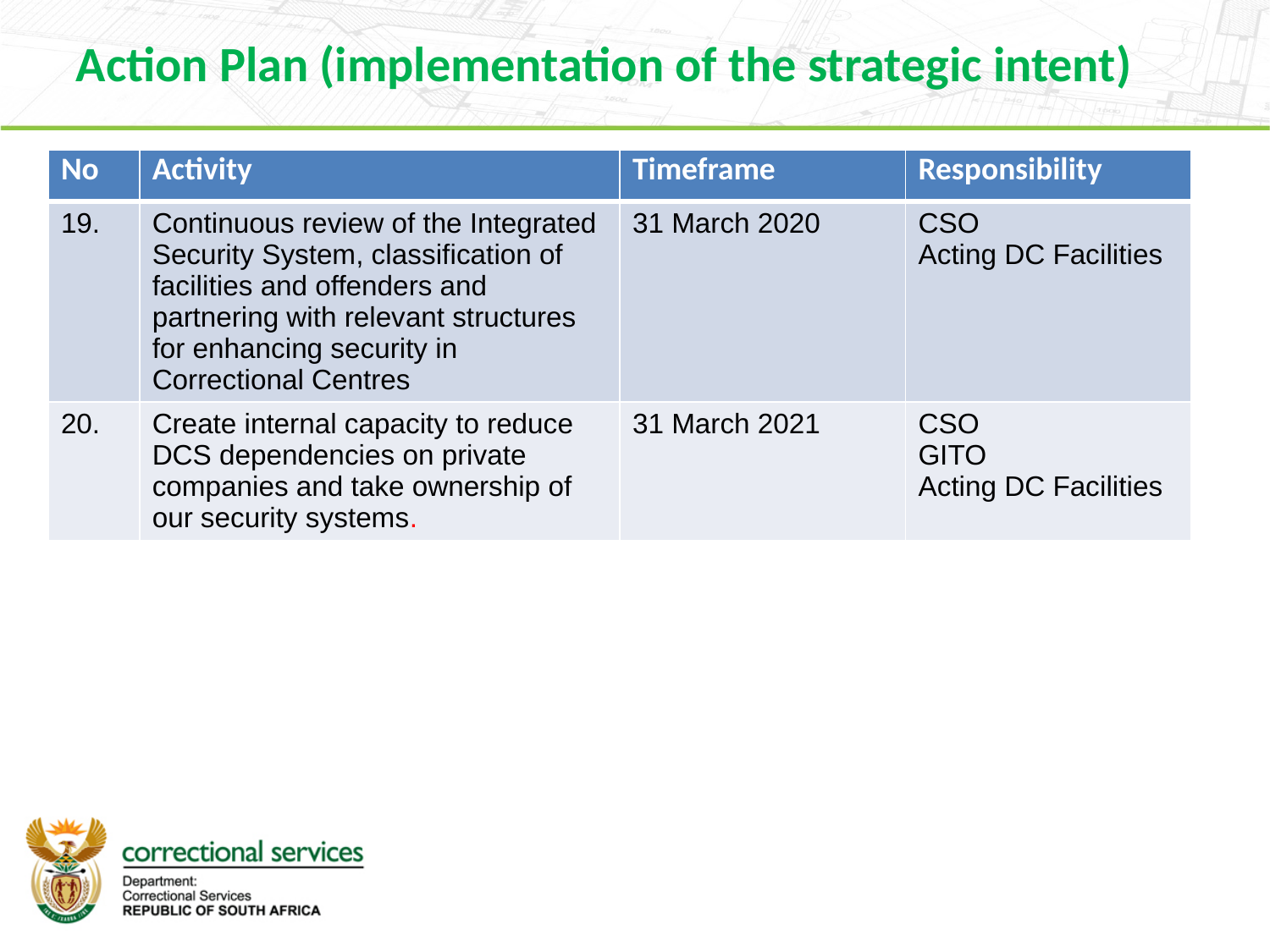

Action Plan (implementation of the strategic intent)
| No | Activity | Timeframe | Responsibility |
| --- | --- | --- | --- |
| 19. | Continuous review of the Integrated Security System, classification of facilities and offenders and partnering with relevant structures for enhancing security in Correctional Centres | 31 March 2020 | CSO Acting DC Facilities |
| 20. | Create internal capacity to reduce DCS dependencies on private companies and take ownership of our security systems. | 31 March 2021 | CSO GITO Acting DC Facilities |
#